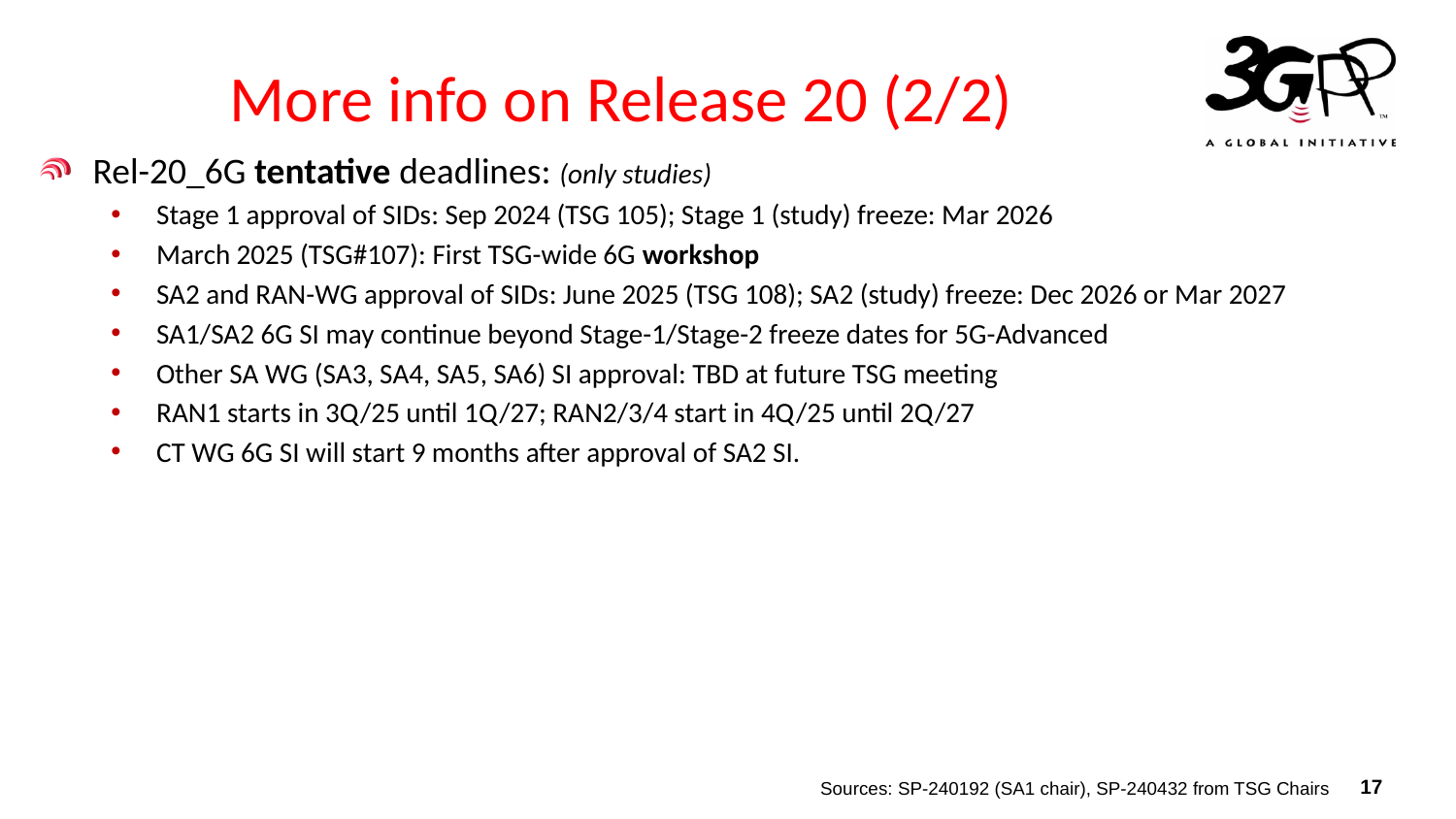

# More info on Release 20 (2/2)
Rel-20_6G tentative deadlines: (only studies)
Stage 1 approval of SIDs: Sep 2024 (TSG 105); Stage 1 (study) freeze: Mar 2026
March 2025 (TSG#107): First TSG-wide 6G workshop
SA2 and RAN-WG approval of SIDs: June 2025 (TSG 108); SA2 (study) freeze: Dec 2026 or Mar 2027
SA1/SA2 6G SI may continue beyond Stage-1/Stage-2 freeze dates for 5G-Advanced
Other SA WG (SA3, SA4, SA5, SA6) SI approval: TBD at future TSG meeting
RAN1 starts in 3Q/25 until 1Q/27; RAN2/3/4 start in 4Q/25 until 2Q/27
CT WG 6G SI will start 9 months after approval of SA2 SI.

Sources: SP-240192 (SA1 chair), SP-240432 from TSG Chairs